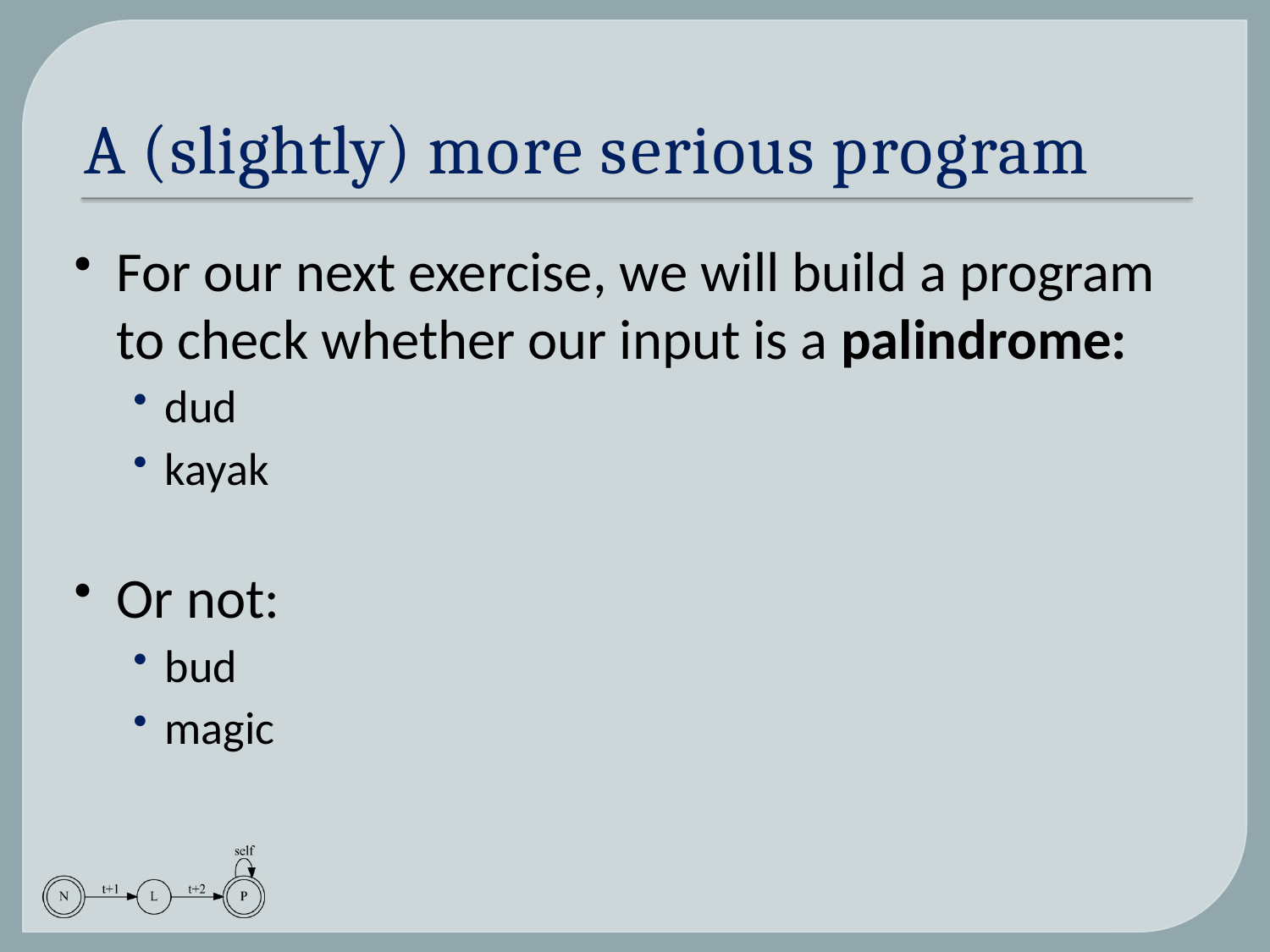

# A (slightly) more serious program
For our next exercise, we will build a program to check whether our input is a palindrome:
dud
kayak

Or not:
bud
magic